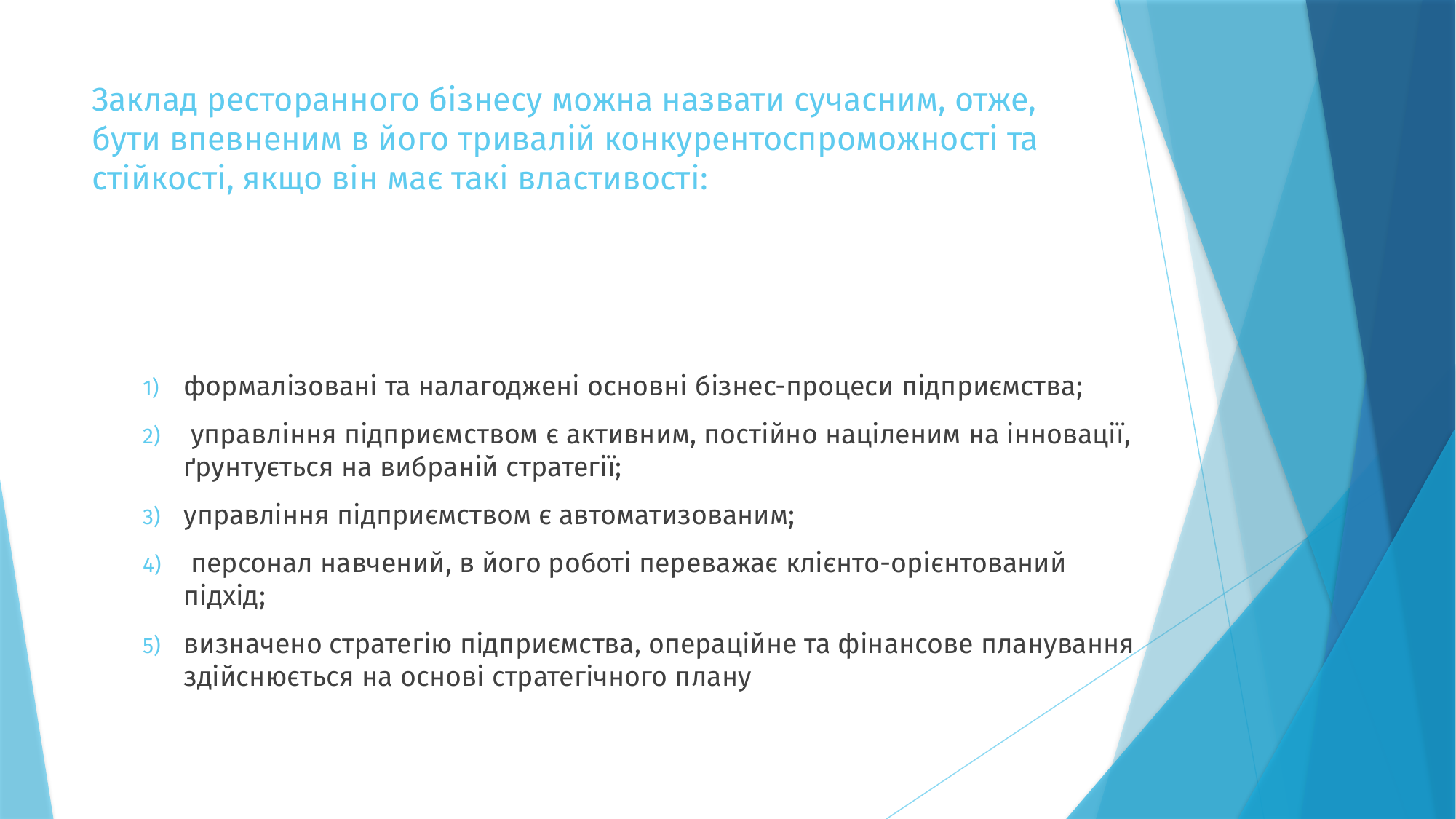

# Заклад ресторанного бізнесу можна назвати сучасним, отже, бути впевненим в його тривалій конкурентоспроможності та стійкості, якщо він має такі властивості:
формалізовані та налагоджені основні бізнес-процеси підприємства;
 управління підприємством є активним, постійно націленим на інновації, ґрунтується на вибраній стратегії;
управління підприємством є автоматизованим;
 персонал навчений, в його роботі переважає клієнто-орієнтований підхід;
визначено стратегію підприємства, операційне та фінансове планування здійснюється на основі стратегічного плану